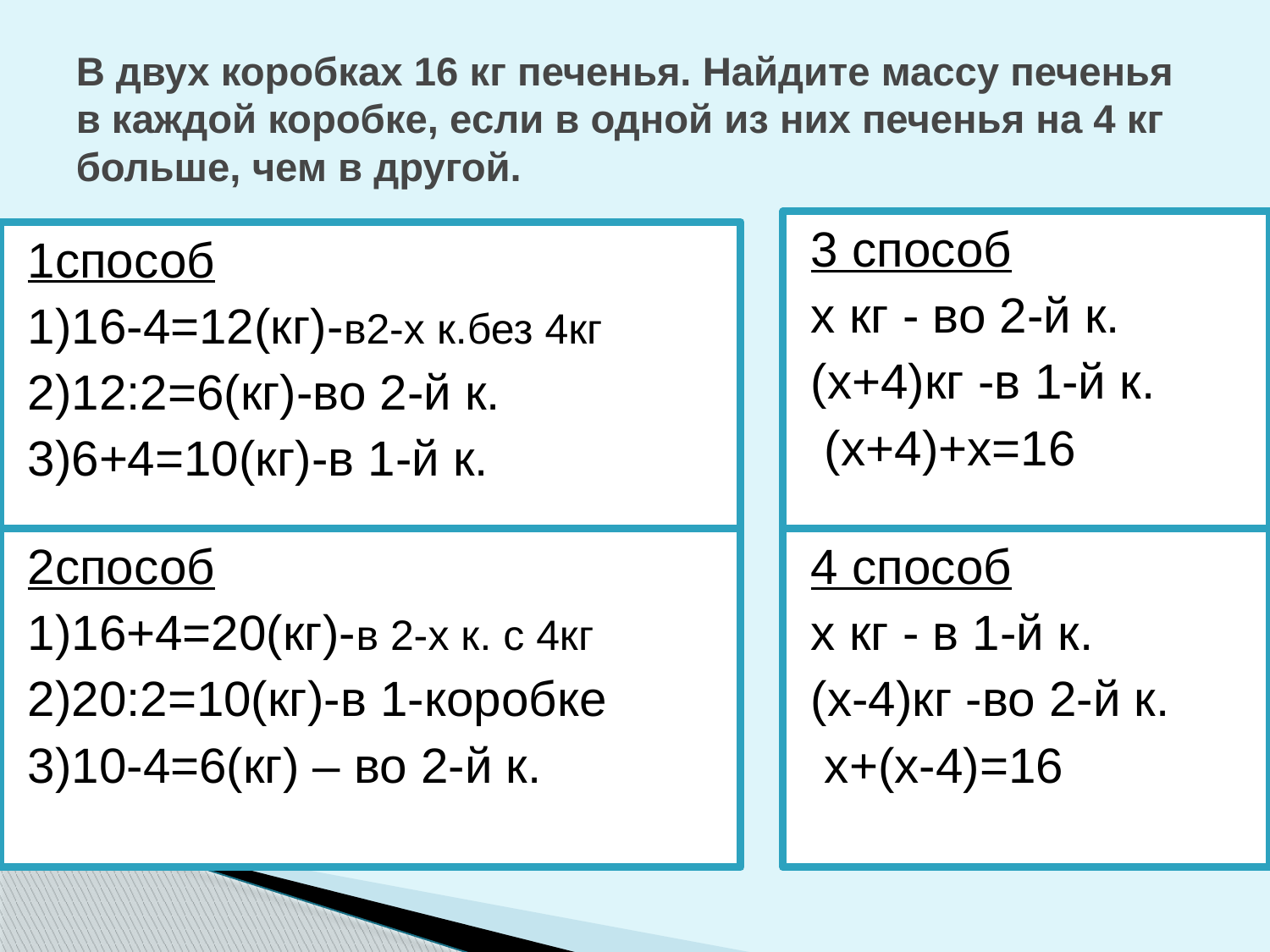

# В двух коробках 16 кг печенья. Найдите массу печенья в каждой коробке, если в одной из них печенья на 4 кг больше, чем в другой.
3 способ
х кг - во 2-й к.
(х+4)кг -в 1-й к.
 (х+4)+х=16

1способ
1)16-4=12(кг)-в2-х к.без 4кг
2)12:2=6(кг)-во 2-й к.
3)6+4=10(кг)-в 1-й к.
2способ
1)16+4=20(кг)-в 2-х к. с 4кг
2)20:2=10(кг)-в 1-коробке
3)10-4=6(кг) – во 2-й к.
4 способ
х кг - в 1-й к.
(х-4)кг -во 2-й к.
 х+(х-4)=16